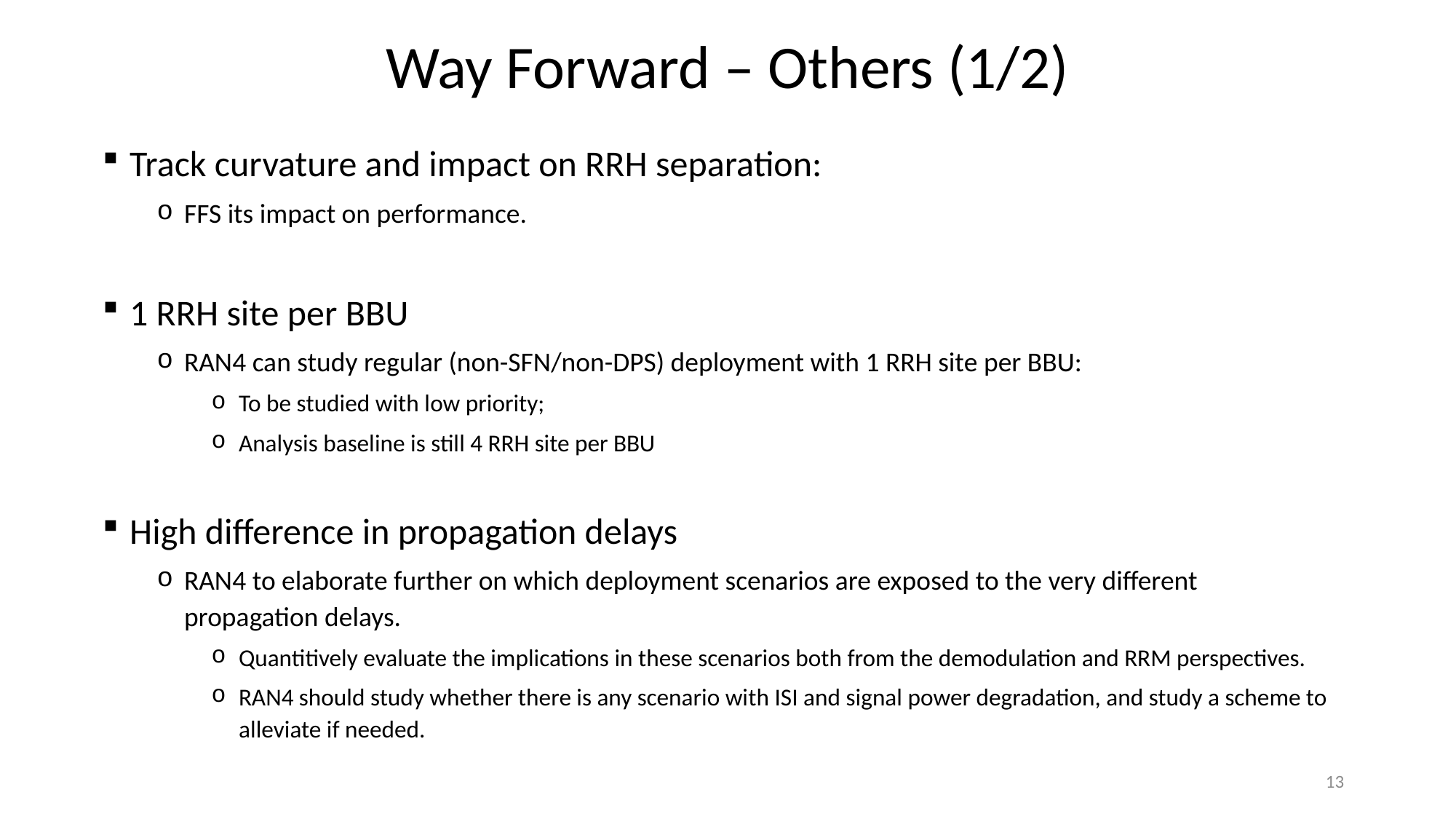

# Way Forward – Others (1/2)
Track curvature and impact on RRH separation:
FFS its impact on performance.

1 RRH site per BBU
RAN4 can study regular (non-SFN/non-DPS) deployment with 1 RRH site per BBU:
To be studied with low priority;
Analysis baseline is still 4 RRH site per BBU

High difference in propagation delays
RAN4 to elaborate further on which deployment scenarios are exposed to the very different propagation delays.
Quantitively evaluate the implications in these scenarios both from the demodulation and RRM perspectives.
RAN4 should study whether there is any scenario with ISI and signal power degradation, and study a scheme to alleviate if needed.

13